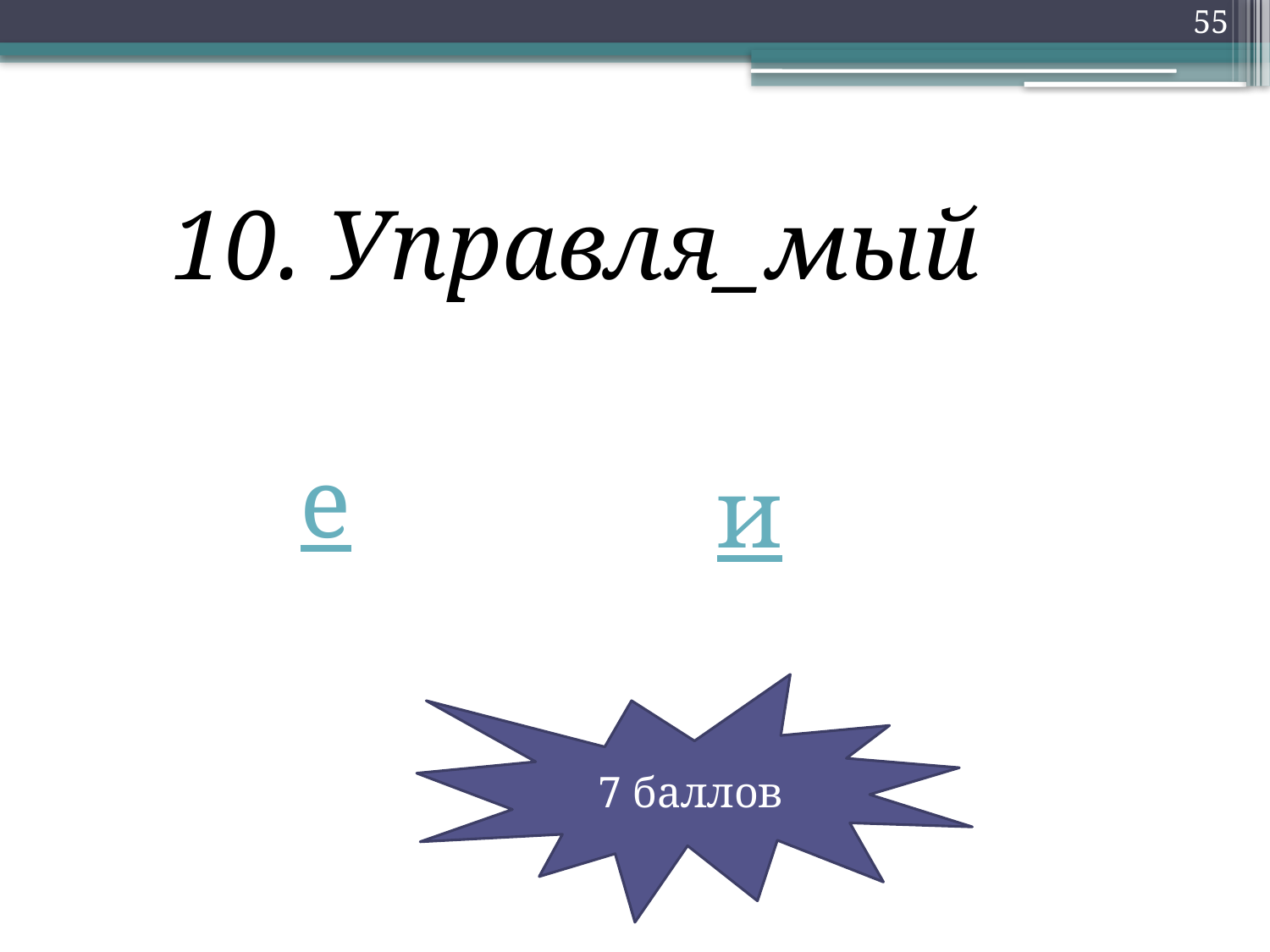

55
10. Управля_мый
е
и
7 баллов